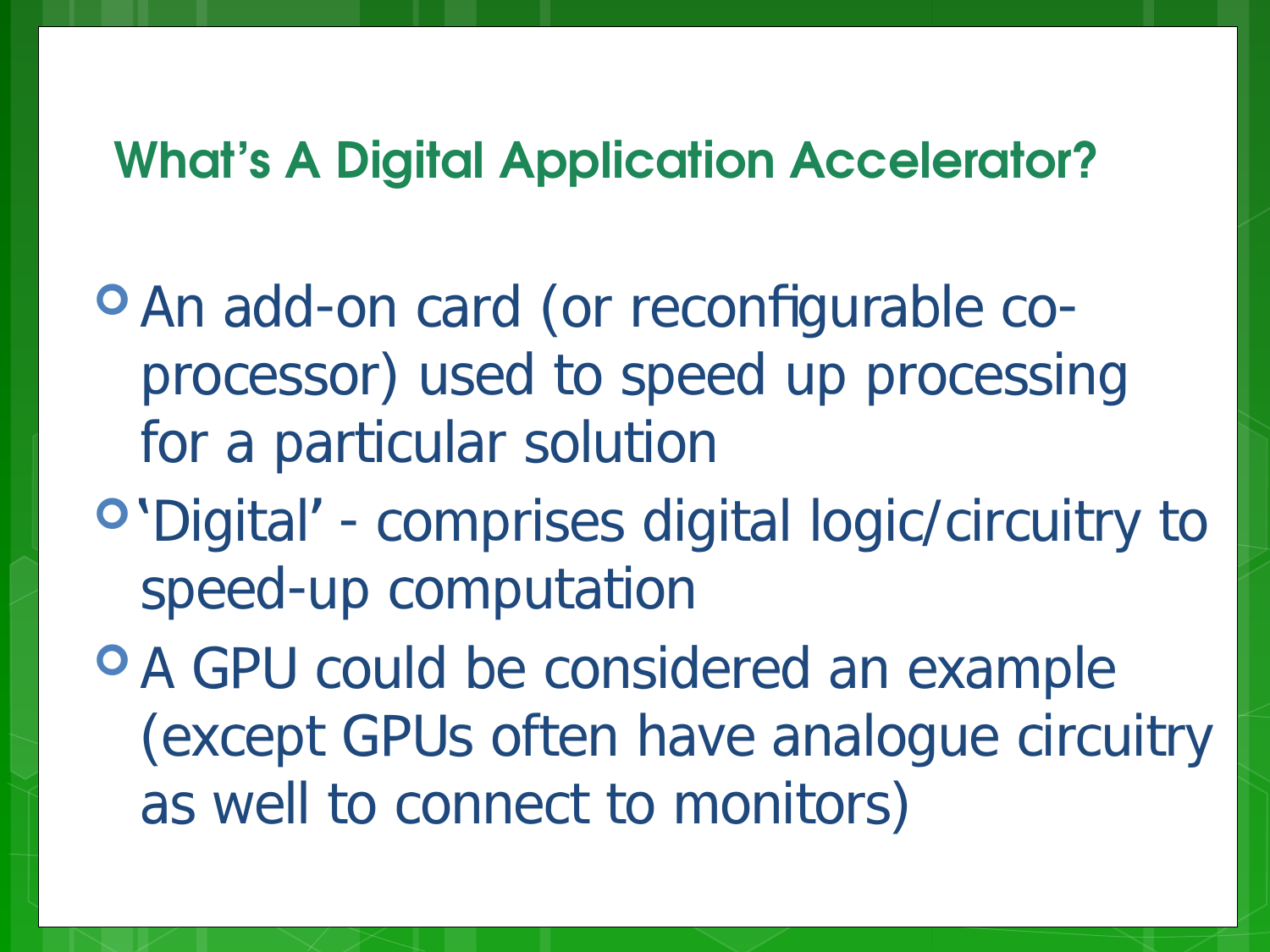

# What’s A Digital Application Accelerator?
An add-on card (or reconfigurable co-processor) used to speed up processing for a particular solution
‘Digital’ - comprises digital logic/circuitry to speed-up computation
A GPU could be considered an example (except GPUs often have analogue circuitry as well to connect to monitors)